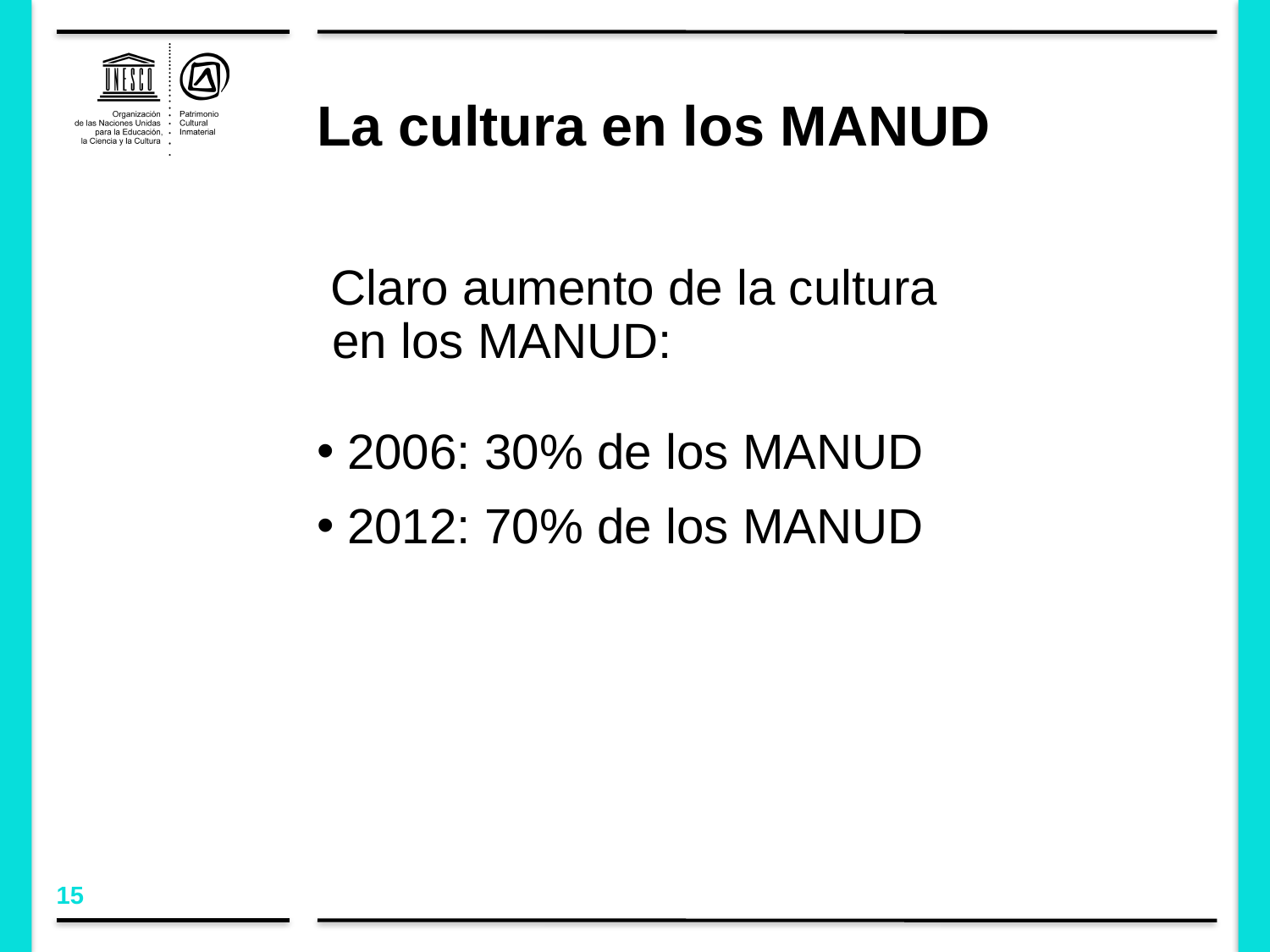

# La cultura en los MANUD
 Claro aumento de la cultura en los MANUD:

2006: 30% de los MANUD
2012: 70% de los MANUD